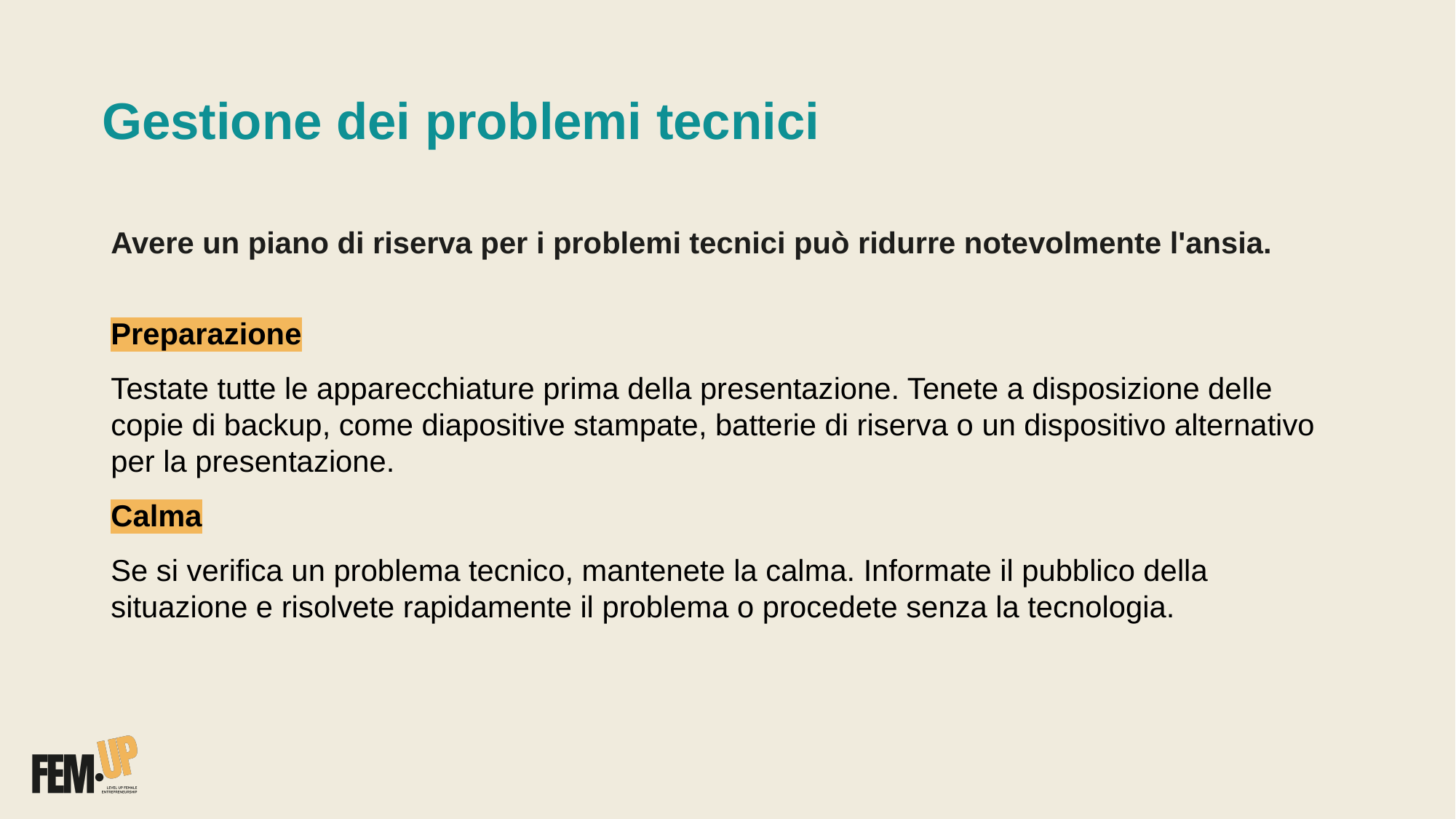

# Gestione dei problemi tecnici
Avere un piano di riserva per i problemi tecnici può ridurre notevolmente l'ansia.

Preparazione
Testate tutte le apparecchiature prima della presentazione. Tenete a disposizione delle copie di backup, come diapositive stampate, batterie di riserva o un dispositivo alternativo per la presentazione.
Calma
Se si verifica un problema tecnico, mantenete la calma. Informate il pubblico della situazione e risolvete rapidamente il problema o procedete senza la tecnologia.